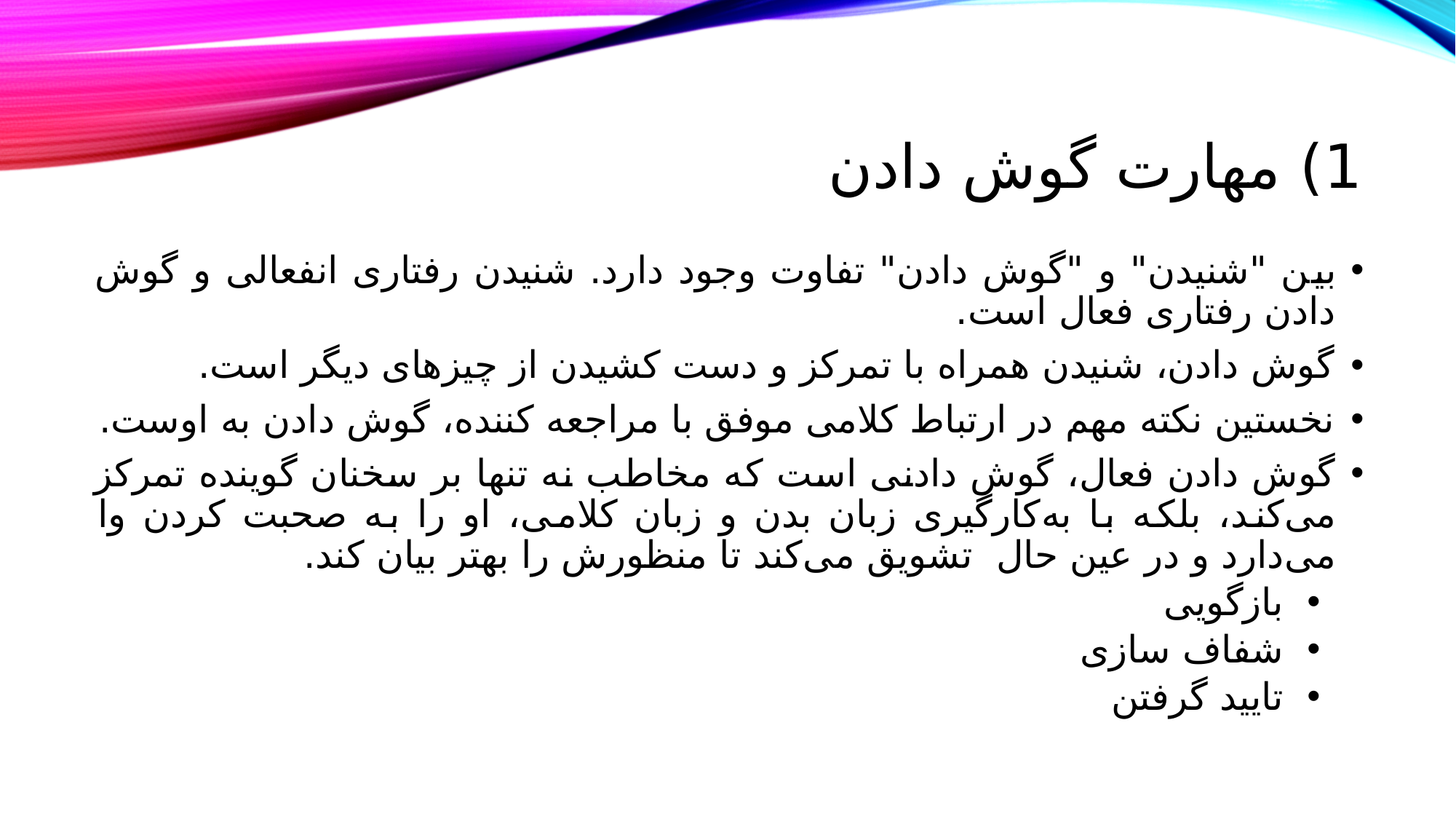

# 1) مهارت گوش دادن
بین "شنیدن" و "گوش دادن" تفاوت وجود دارد. شنیدن رفتاری انفعالی و گوش دادن رفتاری فعال است.
گوش دادن، شنیدن همراه با تمرکز و دست کشیدن از چیزهای دیگر است.
نخستین نکته مهم در ارتباط کلامی موفق با مراجعه کننده، گوش دادن به اوست.
گوش دادن فعال، گوش دادنی است که مخاطب نه تنها بر سخنان گوینده تمرکز می‌کند، بلکه با به‌کارگیری زبان بدن و زبان کلامی، او را به صحبت کردن وا می‌دارد و در عین حال  تشویق می‌کند تا منظورش را بهتر بیان کند.
بازگویی
شفاف سازی
تایید گرفتن